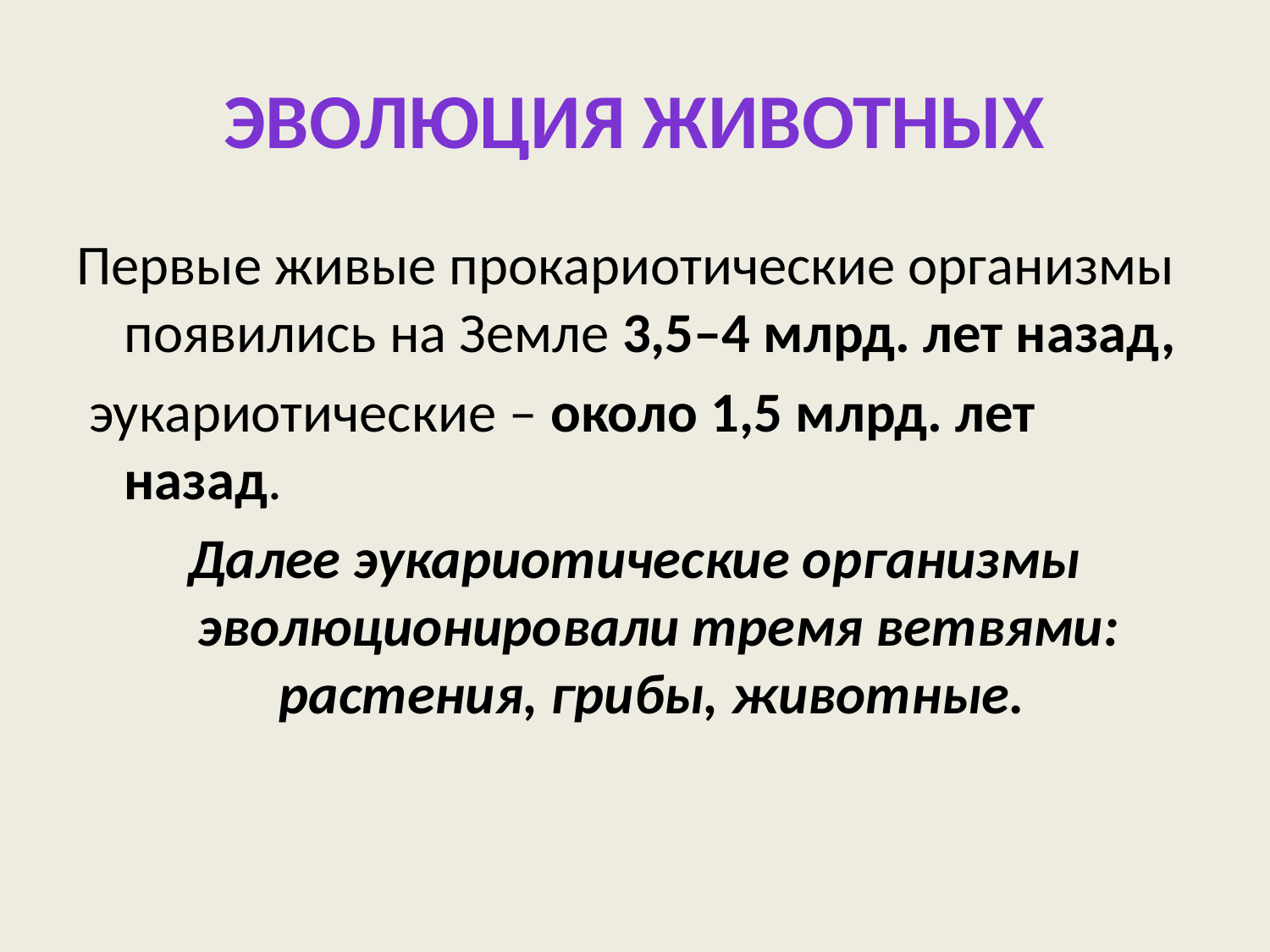

# ЭВОЛЮЦИЯ ЖИВОТНЫХ
Первые живые прокариотические организмы появились на Земле 3,5–4 млрд. лет назад,
 эукариотические – около 1,5 млрд. лет назад.
Далее эукариотические организмы эволюционировали тремя ветвями: растения, грибы, животные.